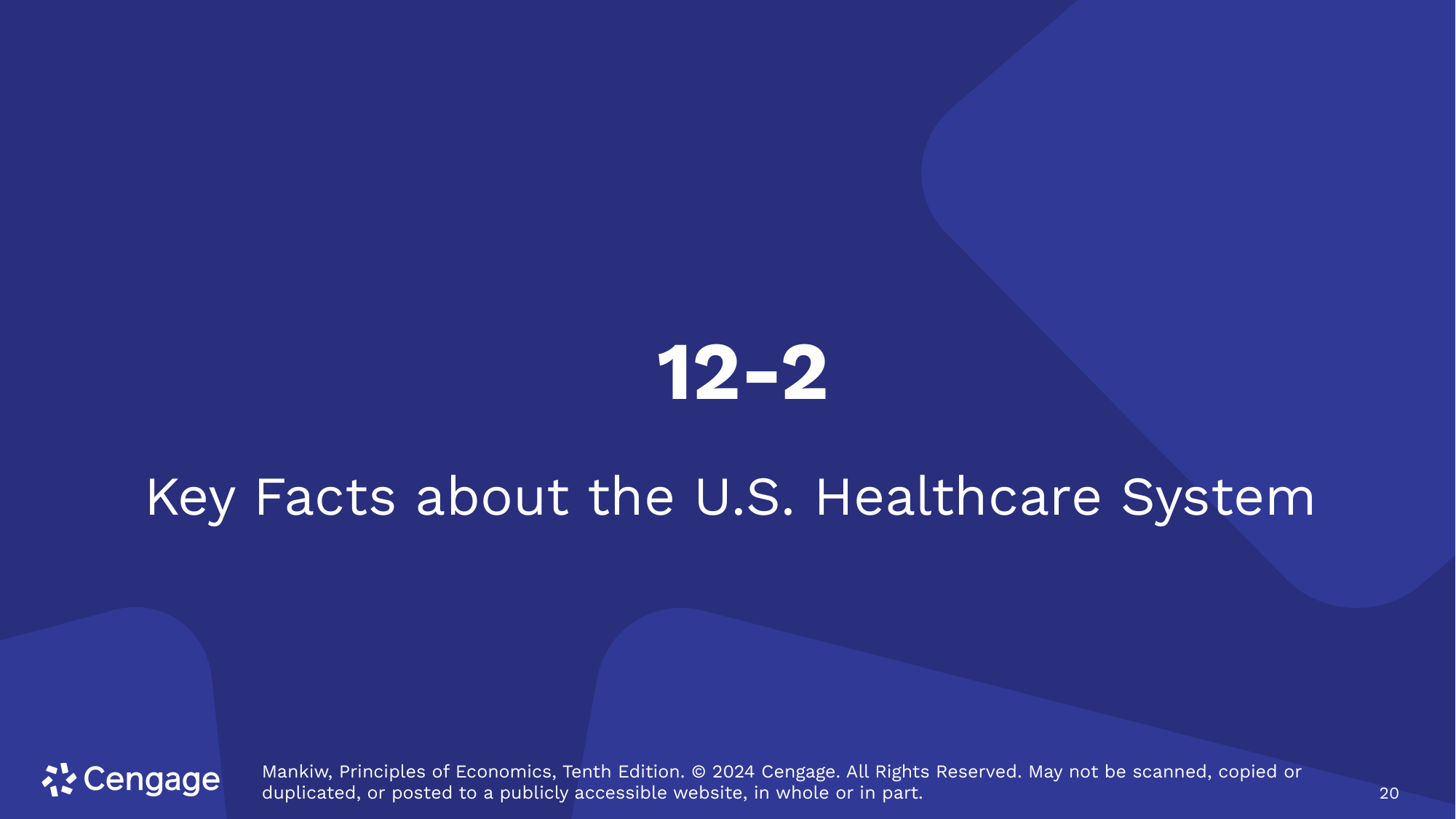

# 12-2
Key Facts about the U.S. Healthcare System